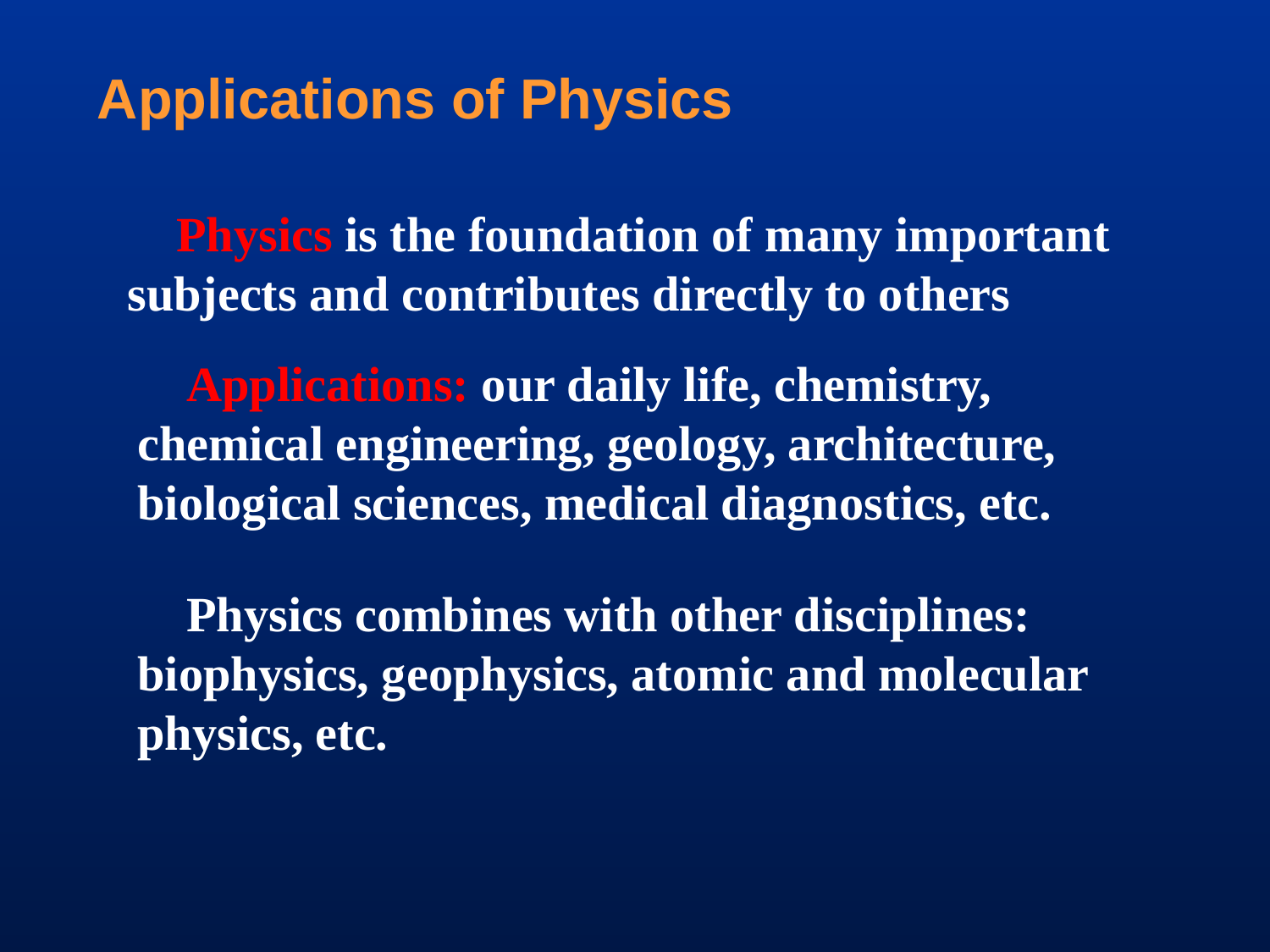

Applications of Physics
    Physics is the foundation of many important subjects and contributes directly to others
    Applications: our daily life, chemistry, chemical engineering, geology, architecture, biological sciences, medical diagnostics, etc.
    Physics combines with other disciplines: biophysics, geophysics, atomic and molecular physics, etc.